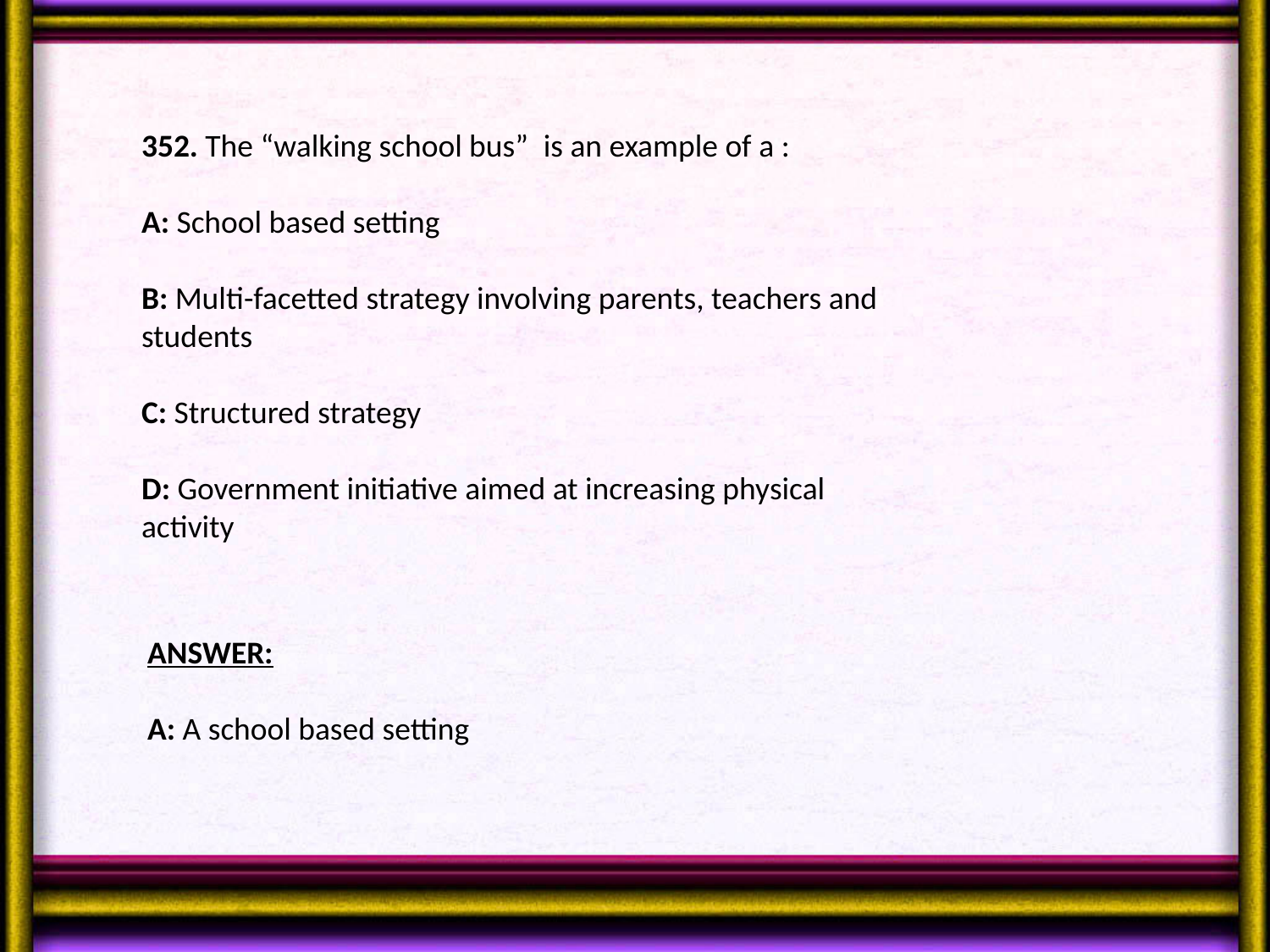

352. The “walking school bus”  is an example of a :

A: School based setting

B: Multi-facetted strategy involving parents, teachers and students

C: Structured strategy

D: Government initiative aimed at increasing physical activity
ANSWER:

A: A school based setting